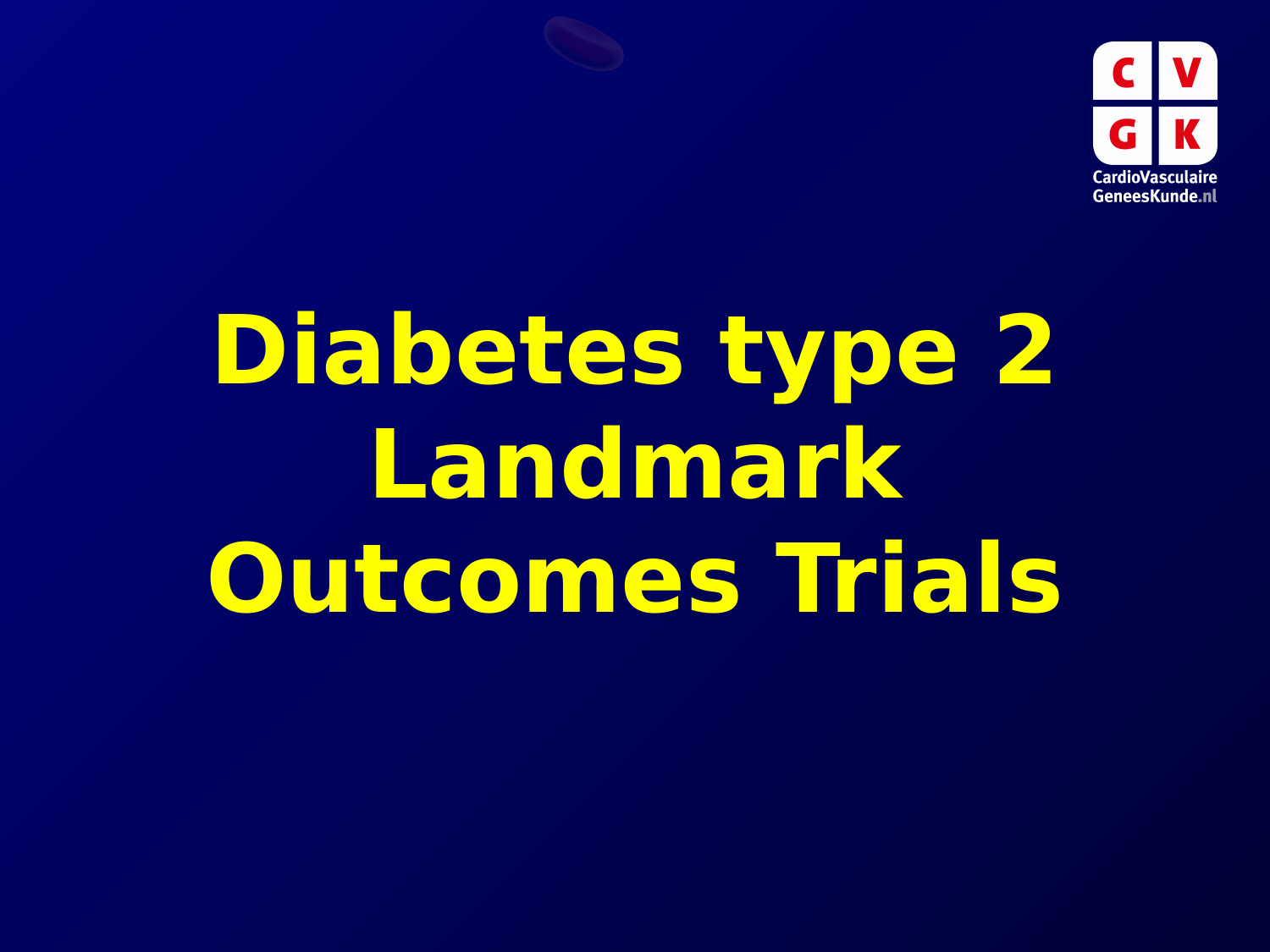

# Diabetes type 2 Landmark Outcomes Trials